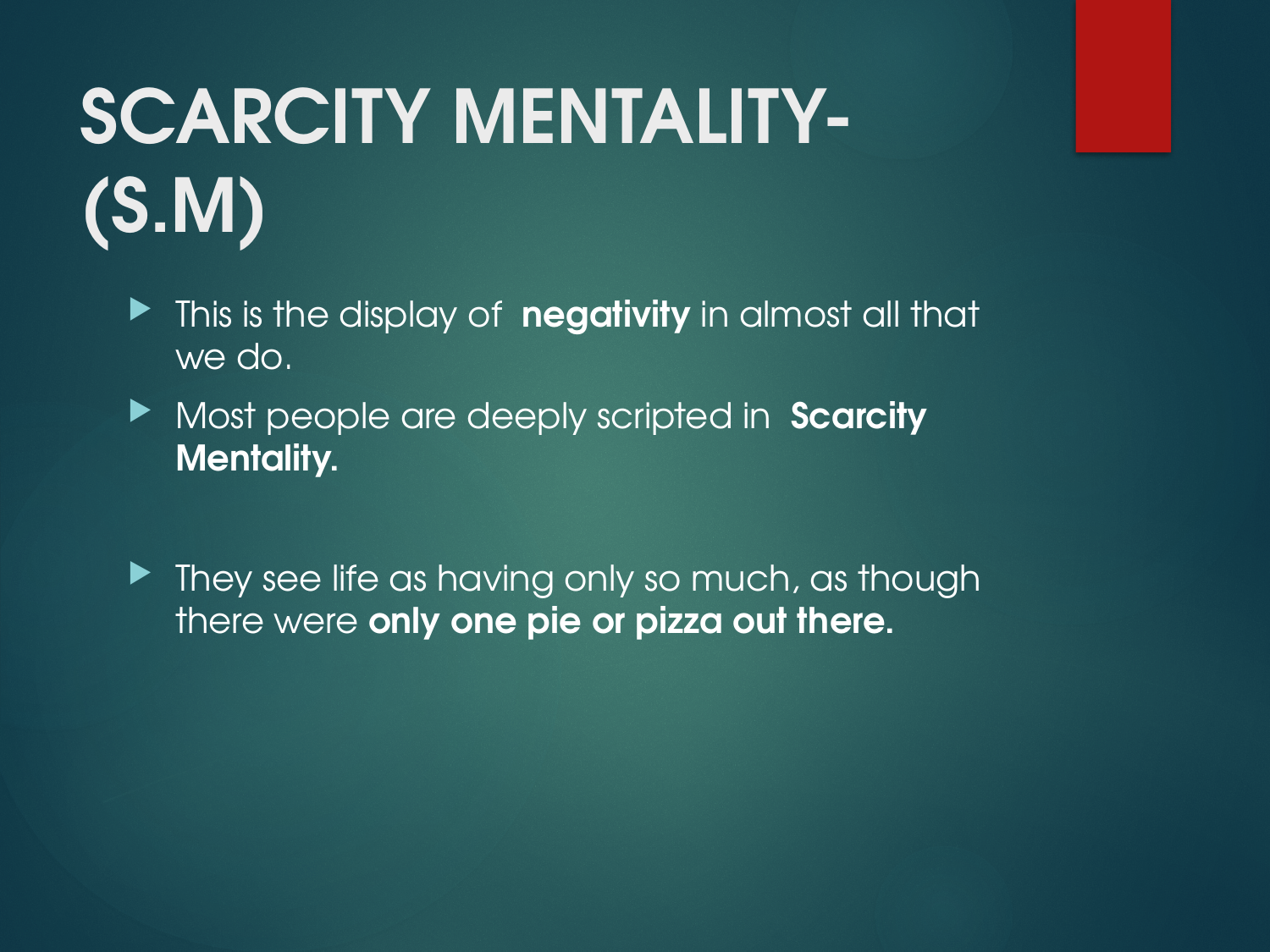

# SCARCITY MENTALITY-(S.M)
This is the display of  negativity in almost all that we do.
Most people are deeply scripted in  Scarcity Mentality.

They see life as having only so much, as though there were only one pie or pizza out there.